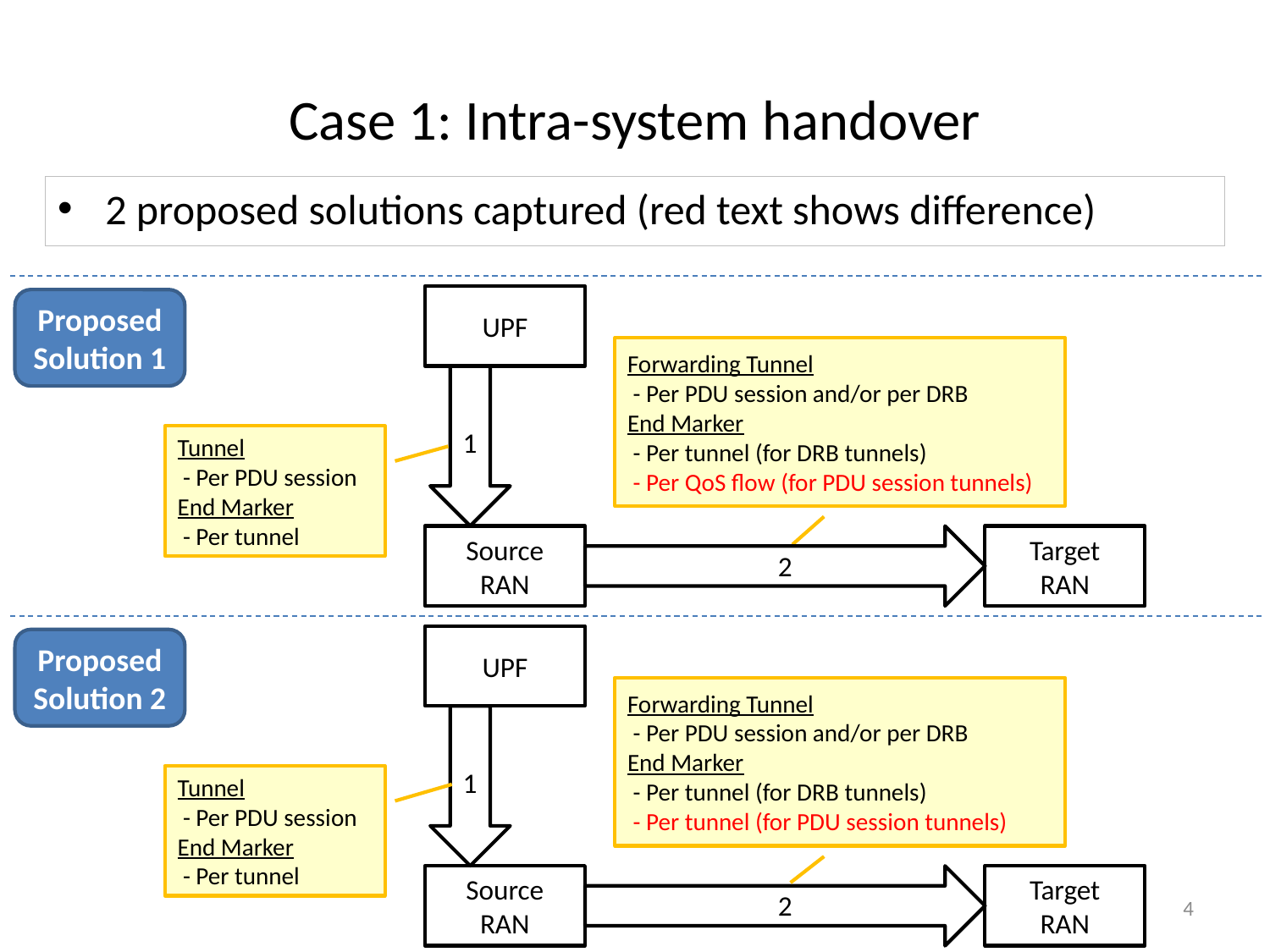

# Case 1: Intra-system handover
2 proposed solutions captured (red text shows difference)
UPF
Proposed
Solution 1
Forwarding Tunnel
 - Per PDU session and/or per DRB
End Marker
 - Per tunnel (for DRB tunnels)
 - Per QoS flow (for PDU session tunnels)

1
Tunnel
 - Per PDU session
End Marker
 - Per tunnel
Source
RAN
Target
RAN
2
UPF
Proposed
Solution 2
Forwarding Tunnel
 - Per PDU session and/or per DRB
End Marker
 - Per tunnel (for DRB tunnels)
 - Per tunnel (for PDU session tunnels)

1
Tunnel
 - Per PDU session
End Marker
 - Per tunnel
Source
RAN
Target
RAN
2
4